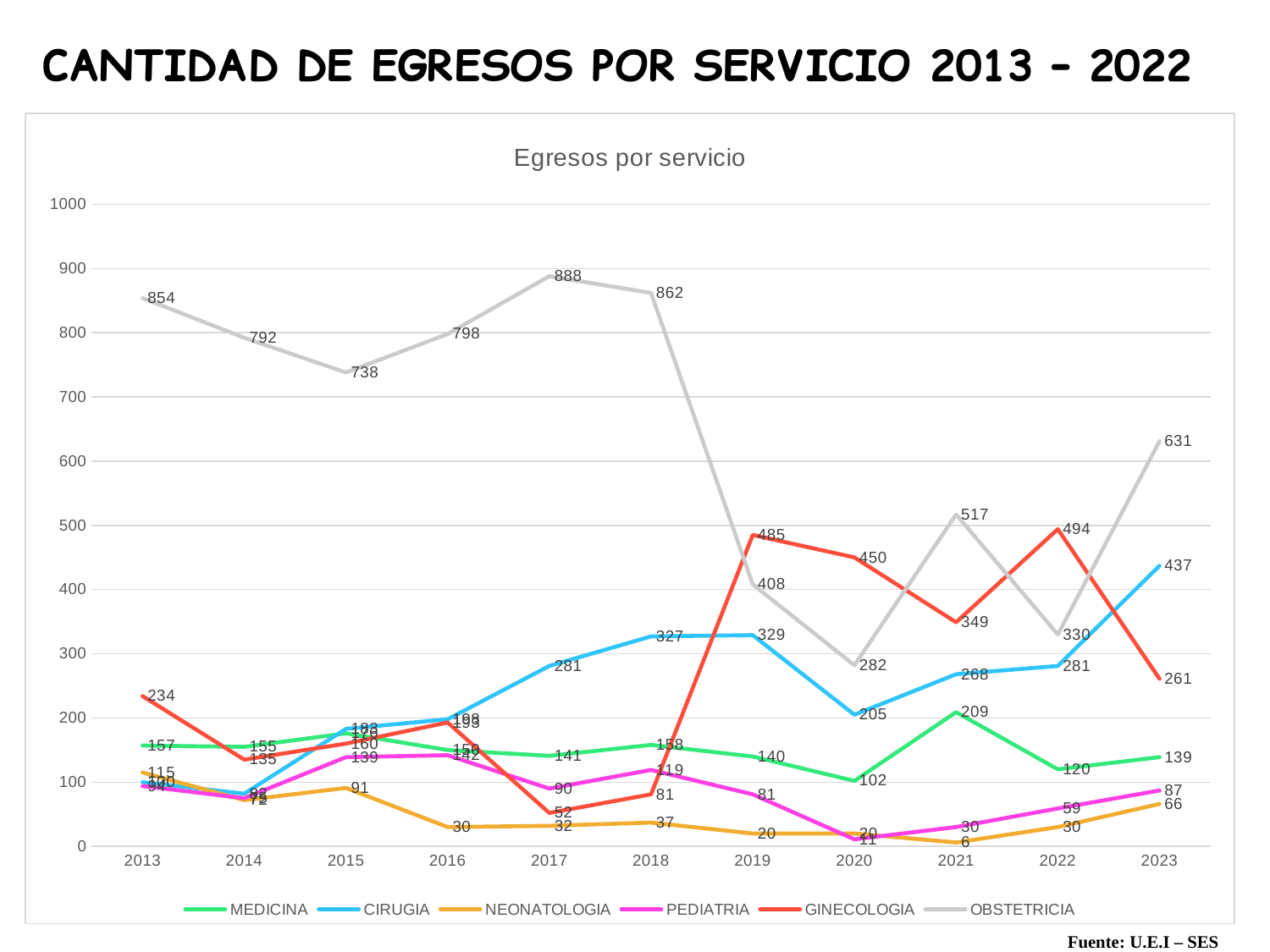

CANTIDAD DE EGRESOS POR SERVICIO 2013 – 2022

### Chart: Egresos por servicio

| Category | MEDICINA | CIRUGIA | NEONATOLOGIA | PEDIATRIA | GINECOLOGIA | OBSTETRICIA |
|---|---|---|---|---|---|---|
| 2013 | 157.0 | 100.0 | 115.0 | 94.0 | 234.0 | 854.0 |
| 2014 | 155.0 | 82.0 | 72.0 | 75.0 | 135.0 | 792.0 |
| 2015 | 176.0 | 183.0 | 91.0 | 139.0 | 160.0 | 738.0 |
| 2016 | 150.0 | 198.0 | 30.0 | 142.0 | 193.0 | 798.0 |
| 2017 | 141.0 | 281.0 | 32.0 | 90.0 | 52.0 | 888.0 |
| 2018 | 158.0 | 327.0 | 37.0 | 119.0 | 81.0 | 862.0 |
| 2019 | 140.0 | 329.0 | 20.0 | 81.0 | 485.0 | 408.0 |
| 2020 | 102.0 | 205.0 | 20.0 | 11.0 | 450.0 | 282.0 |
| 2021 | 209.0 | 268.0 | 6.0 | 30.0 | 349.0 | 517.0 |
| 2022 | 120.0 | 281.0 | 30.0 | 59.0 | 494.0 | 330.0 |
| 2023 | 139.0 | 437.0 | 66.0 | 87.0 | 261.0 | 631.0 |
Fuente: U.E.I – SES